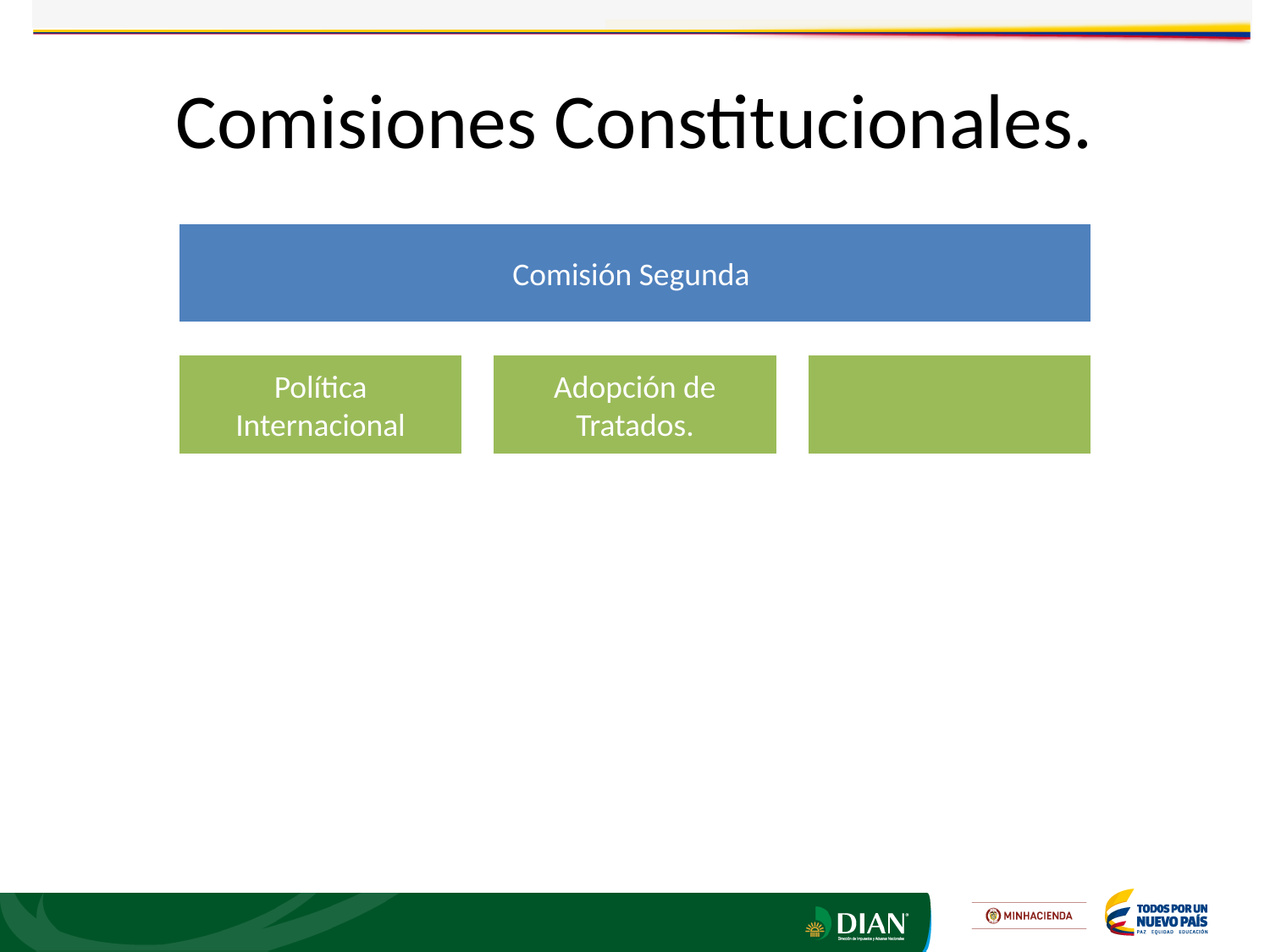

# Comisiones Constitucionales.
Comisión Segunda
Política Internacional
Adopción de Tratados.